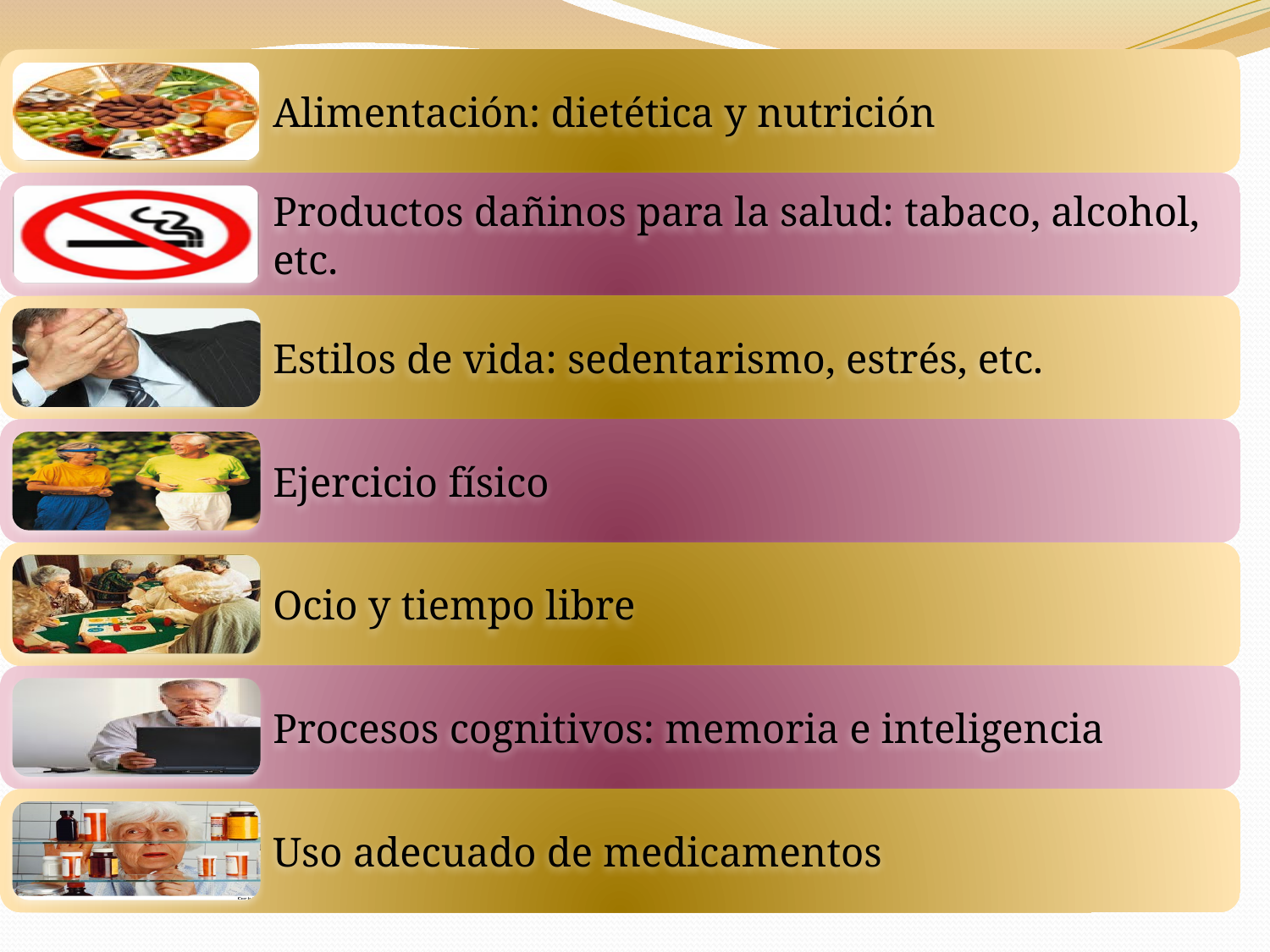

Alimentación: dietética y nutrición
Productos dañinos para la salud: tabaco, alcohol, etc.
Estilos de vida: sedentarismo, estrés, etc.
Ejercicio físico
Ocio y tiempo libre
Procesos cognitivos: memoria e inteligencia
Uso adecuado de medicamentos